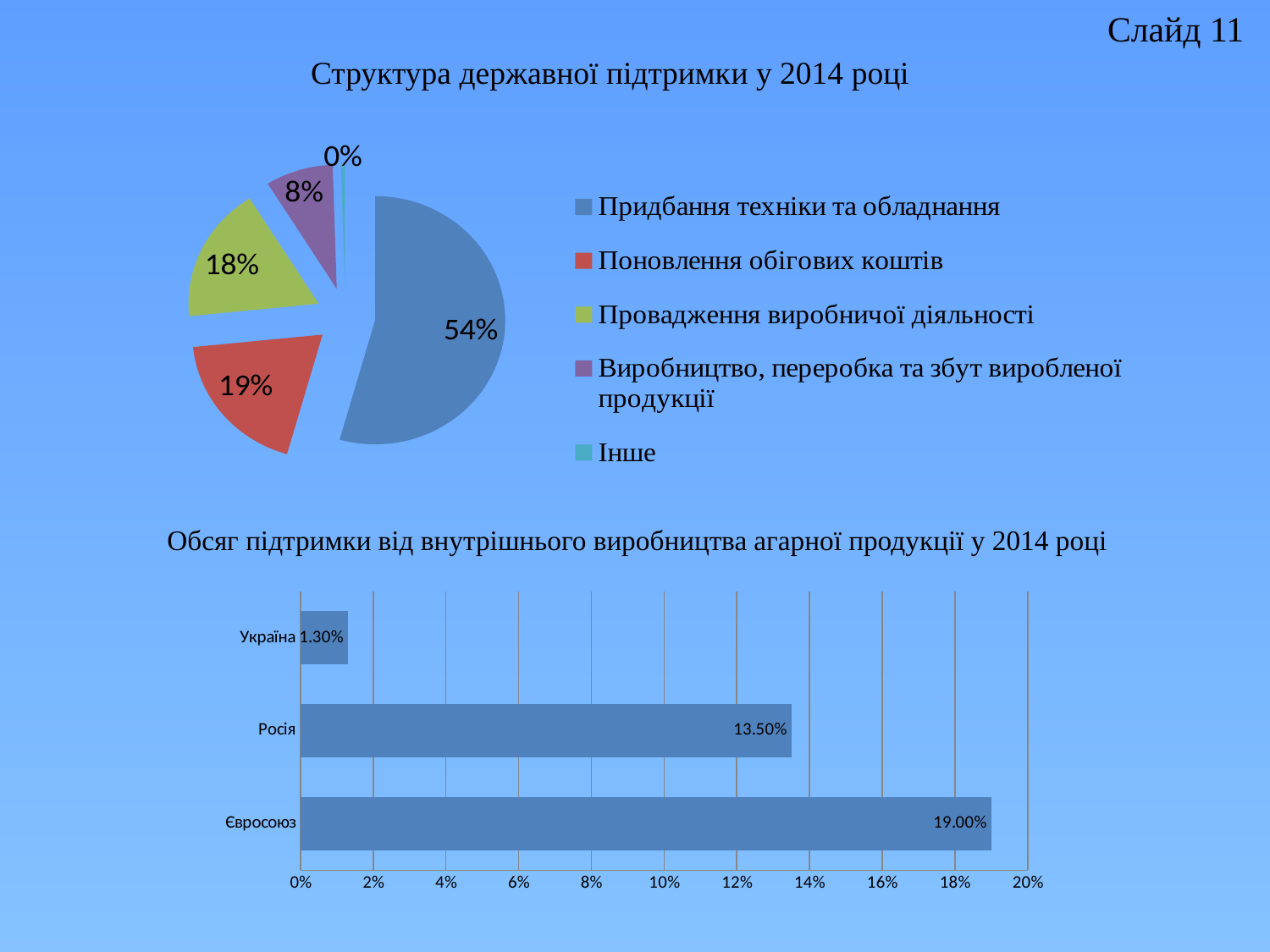

Слайд 11
Структура державної підтримки у 2014 році

### Chart

| Category | Продажи |
|---|---|
| Придбання техніки та обладнання | 54.4 |
| Поновлення обігових коштів | 19.0 |
| Провадження виробничої діяльності | 17.7 |
| Виробництво, переробка та збут виробленої продукції | 8.4 |
| Інше | 0.5 |
Обсяг підтримки від внутрішнього виробництва агарної продукції у 2014 році

### Chart

| Category | Столбец1 |
|---|---|
| Євросоюз | 0.19 |
| Росія | 0.135 |
| Україна | 0.012999999999999998 |